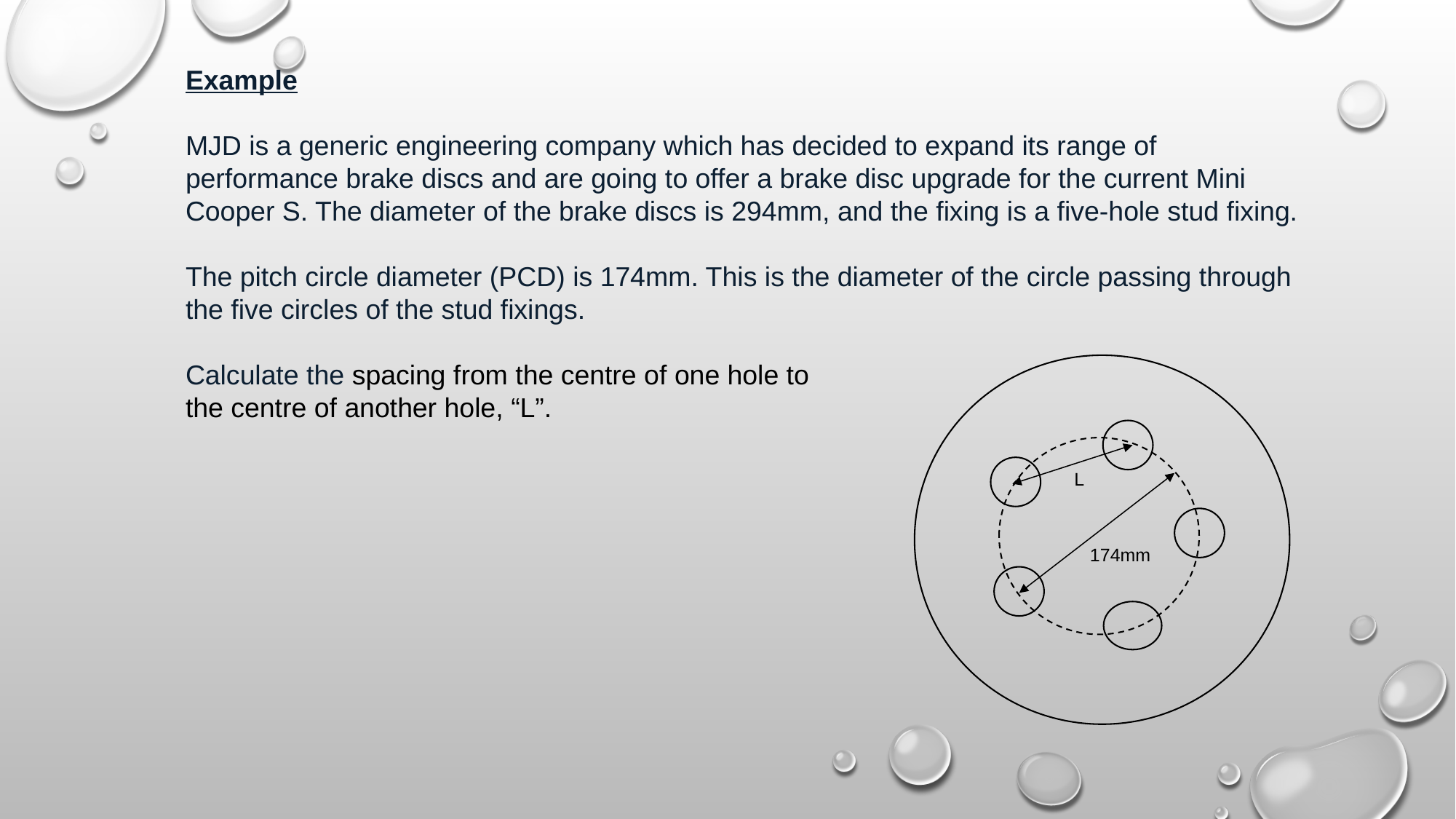

Example

MJD is a generic engineering company which has decided to expand its range of performance brake discs and are going to offer a brake disc upgrade for the current Mini Cooper S. The diameter of the brake discs is 294mm, and the fixing is a five-hole stud fixing.

The pitch circle diameter (PCD) is 174mm. This is the diameter of the circle passing through the five circles of the stud fixings.

Calculate the spacing from the centre of one hole to
the centre of another hole, “L”.

L
174mm